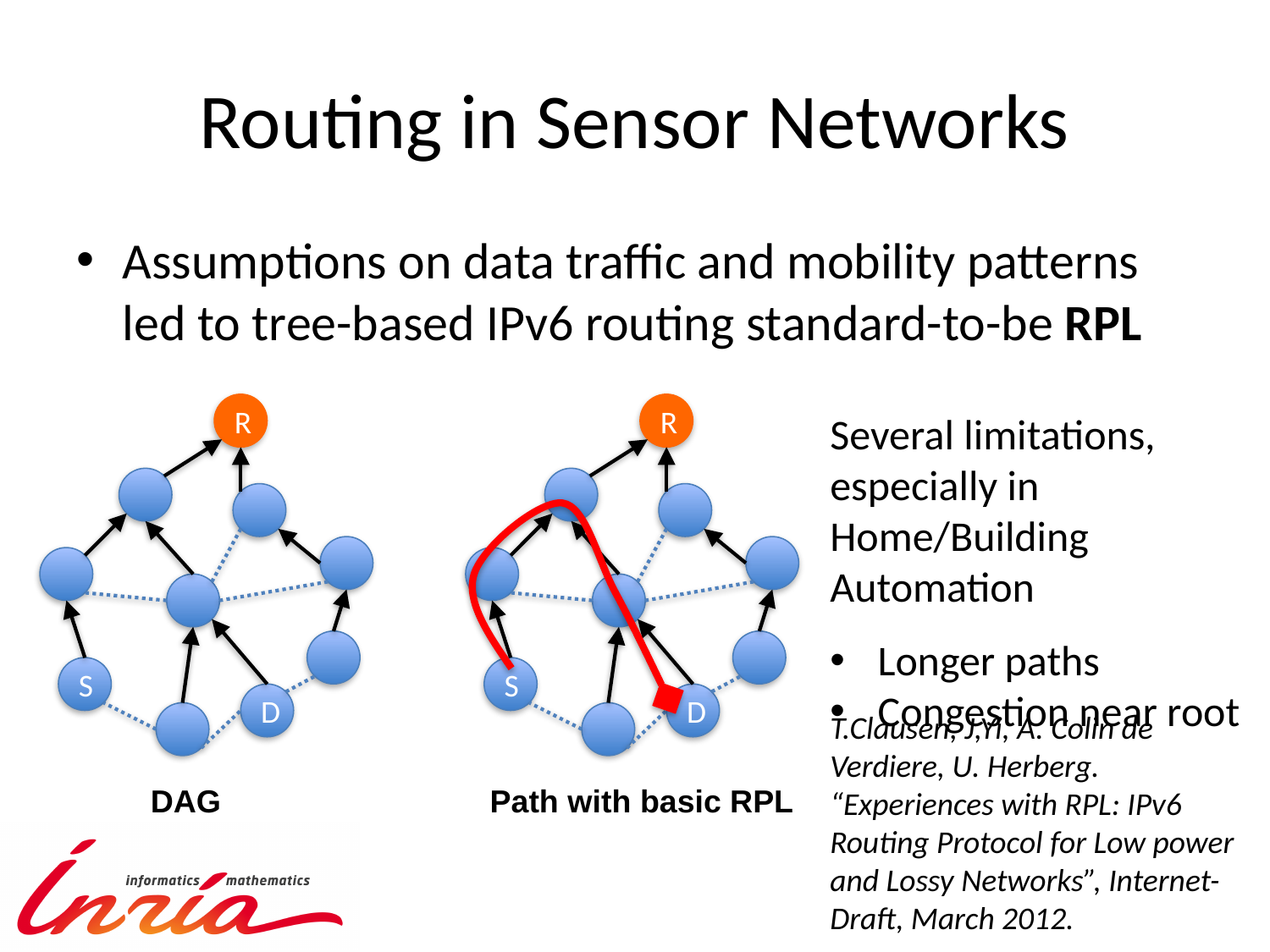

# Routing in Sensor Networks
Assumptions on data traffic and mobility patterns led to tree-based IPv6 routing standard-to-be RPL
R
R
Several limitations, especially in Home/Building Automation

Longer paths
Congestion near root

S
S
D
D
T.Clausen, J,Yi, A. Colin de Verdiere, U. Herberg.
“Experiences with RPL: IPv6 Routing Protocol for Low power and Lossy Networks”, Internet-Draft, March 2012.

DAG
Path with basic RPL